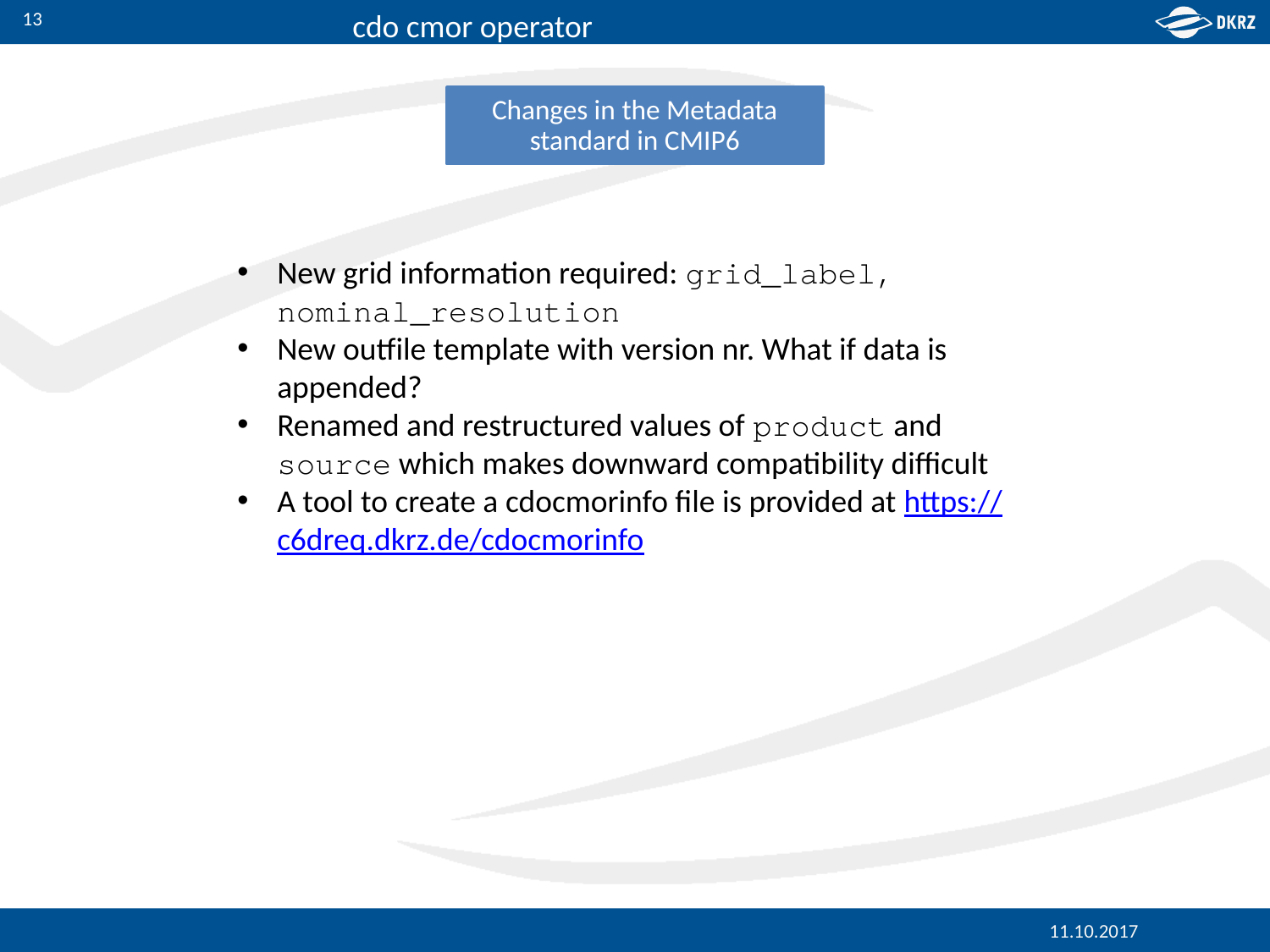

13

Changes in the Metadata standard in CMIP6
New grid information required: grid_label, nominal_resolution
New outfile template with version nr. What if data is appended?
Renamed and restructured values of product and source which makes downward compatibility difficult
A tool to create a cdocmorinfo file is provided at https://c6dreq.dkrz.de/cdocmorinfo
11.10.2017